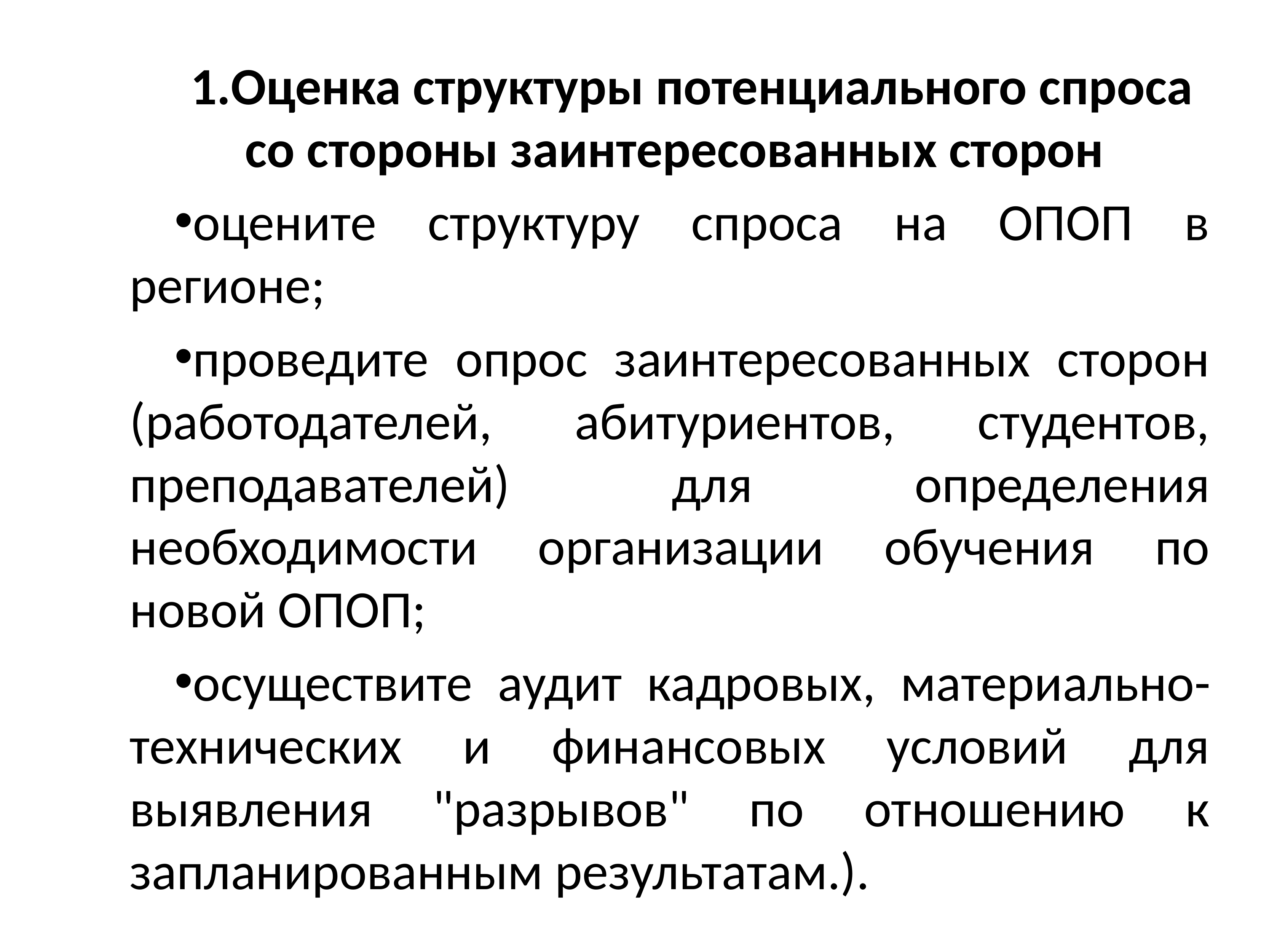

Оценка структуры потенциального спроса
со стороны заинтересованных сторон
оцените структуру спроса на ОПОП в регионе;
проведите опрос заинтересованных сторон (работодателей, абитуриентов, студентов, преподавателей) для определения необходимости организации обучения по новой ОПОП;
осуществите аудит кадровых, материально-технических и финансовых условий для выявления "разрывов" по отношению к запланированным результатам.).